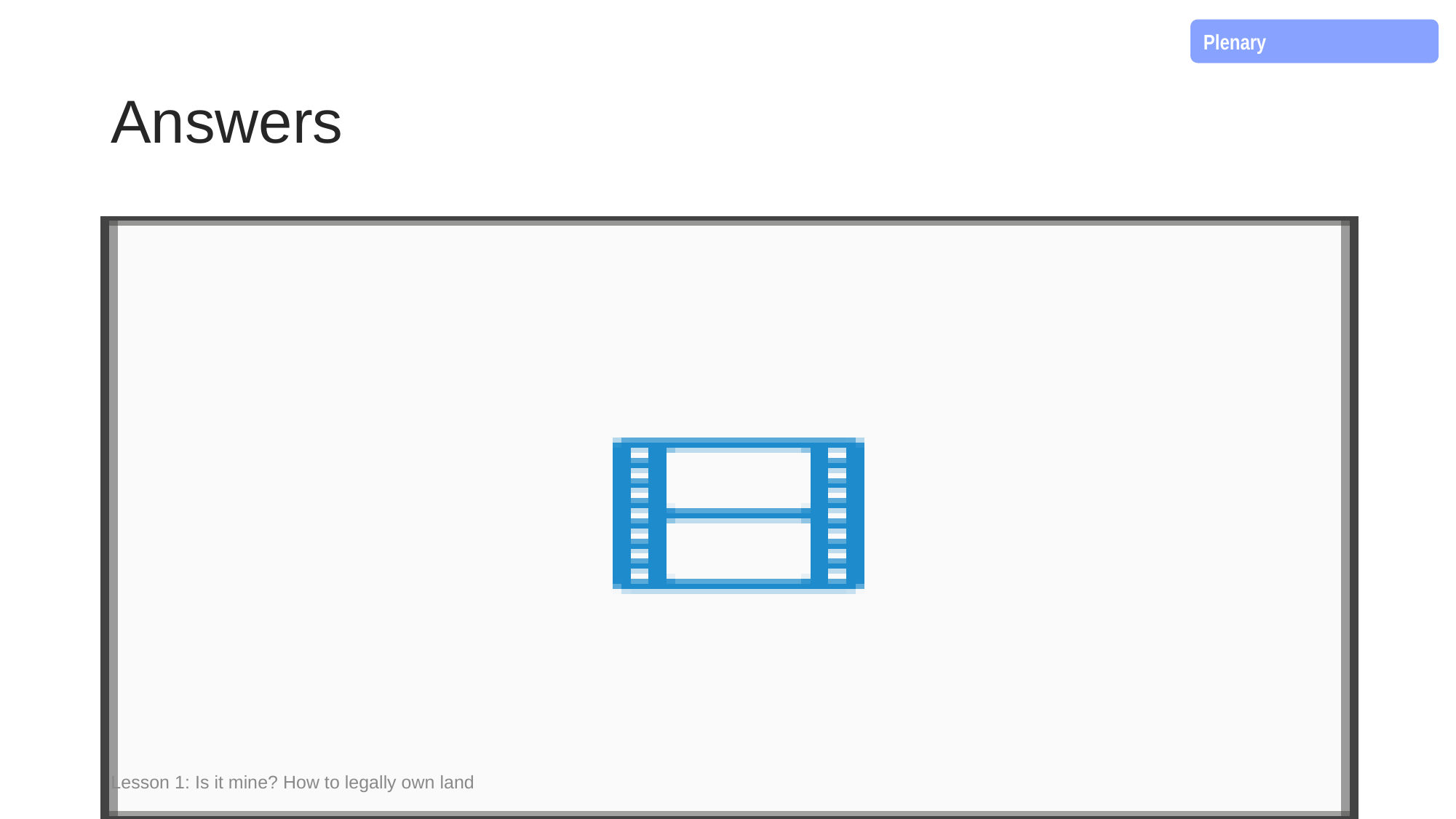

Plenary
# Answers
3. Describe how concurrent property ownership occurs.
Concurrent ownership happens when two or more people own a property at the same time.
It can take the form of joint tenancy or tenancy in common.
Ownership can arise from purchasing a property together, inheritance or by transferring shares in an existing property to another party.
The method of ownership is usually specified in the property deed or a formal agreement between the owners.

Lesson 1: Is it mine? How to legally own land